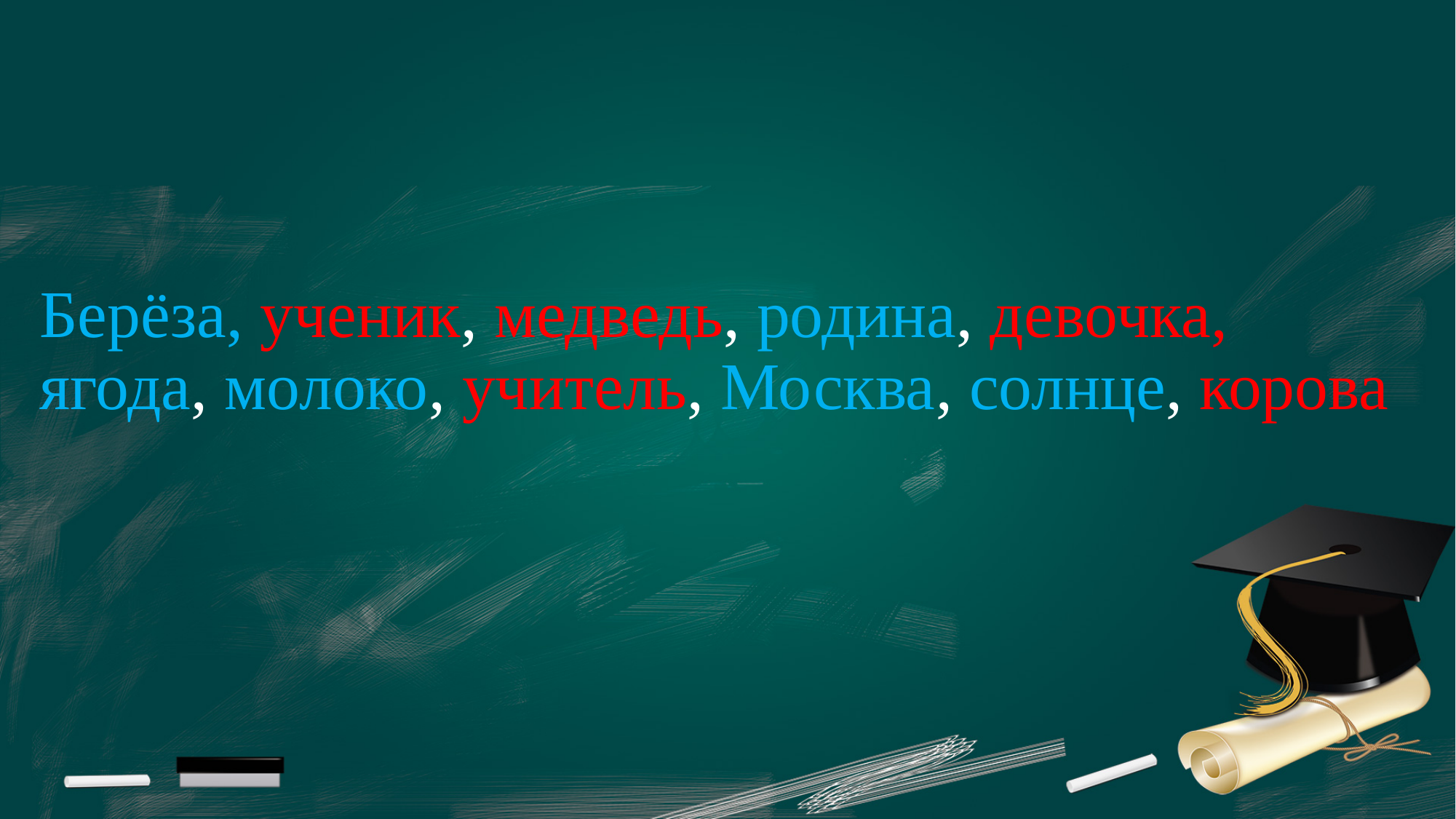

# Берёза, ученик, медведь, родина, девочка, ягода, молоко, учитель, Москва, солнце, корова